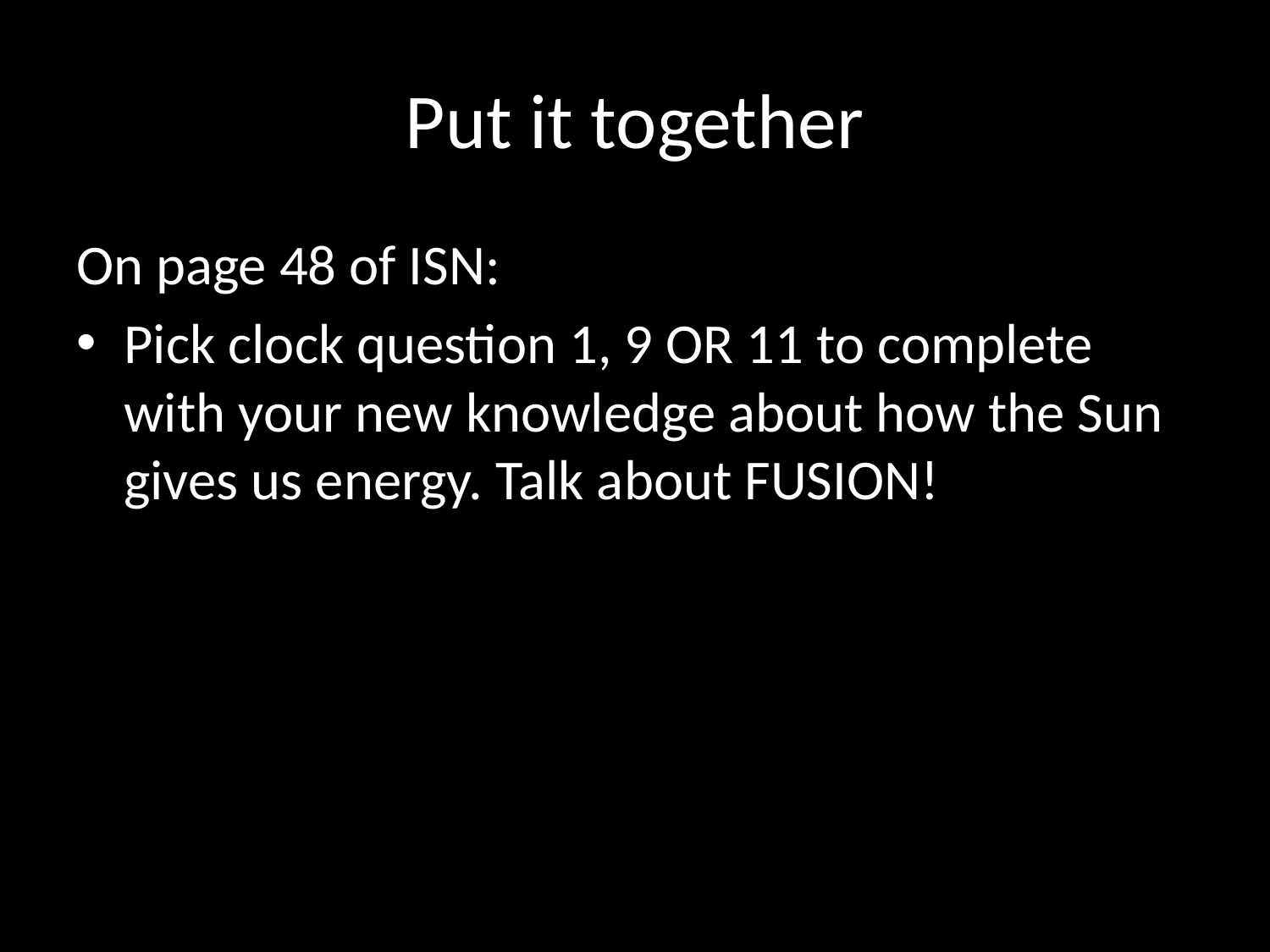

# Put it together
On page 48 of ISN:
Pick clock question 1, 9 OR 11 to complete with your new knowledge about how the Sun gives us energy. Talk about FUSION!